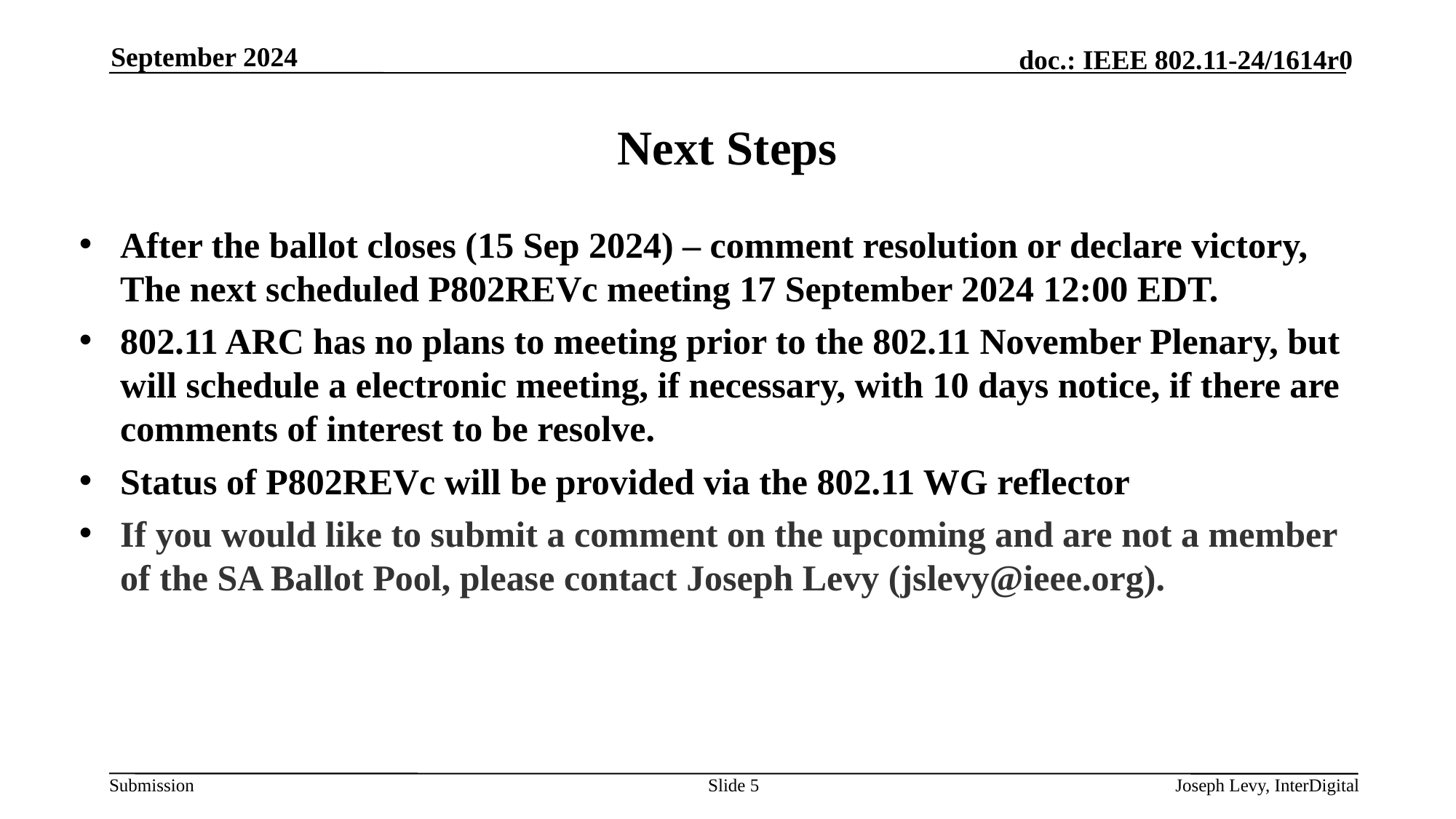

September 2024
# Next Steps
After the ballot closes (15 Sep 2024) – comment resolution or declare victory,
The next scheduled P802REVc meeting 17 September 2024 12:00 EDT.
802.11 ARC has no plans to meeting prior to the 802.11 November Plenary, but will schedule a electronic meeting, if necessary, with 10 days notice, if there are comments of interest to be resolve.
Status of P802REVc will be provided via the 802.11 WG reflector
If you would like to submit a comment on the upcoming and are not a member of the SA Ballot Pool, please contact Joseph Levy (jslevy@ieee.org).
Slide 5
Joseph Levy, InterDigital